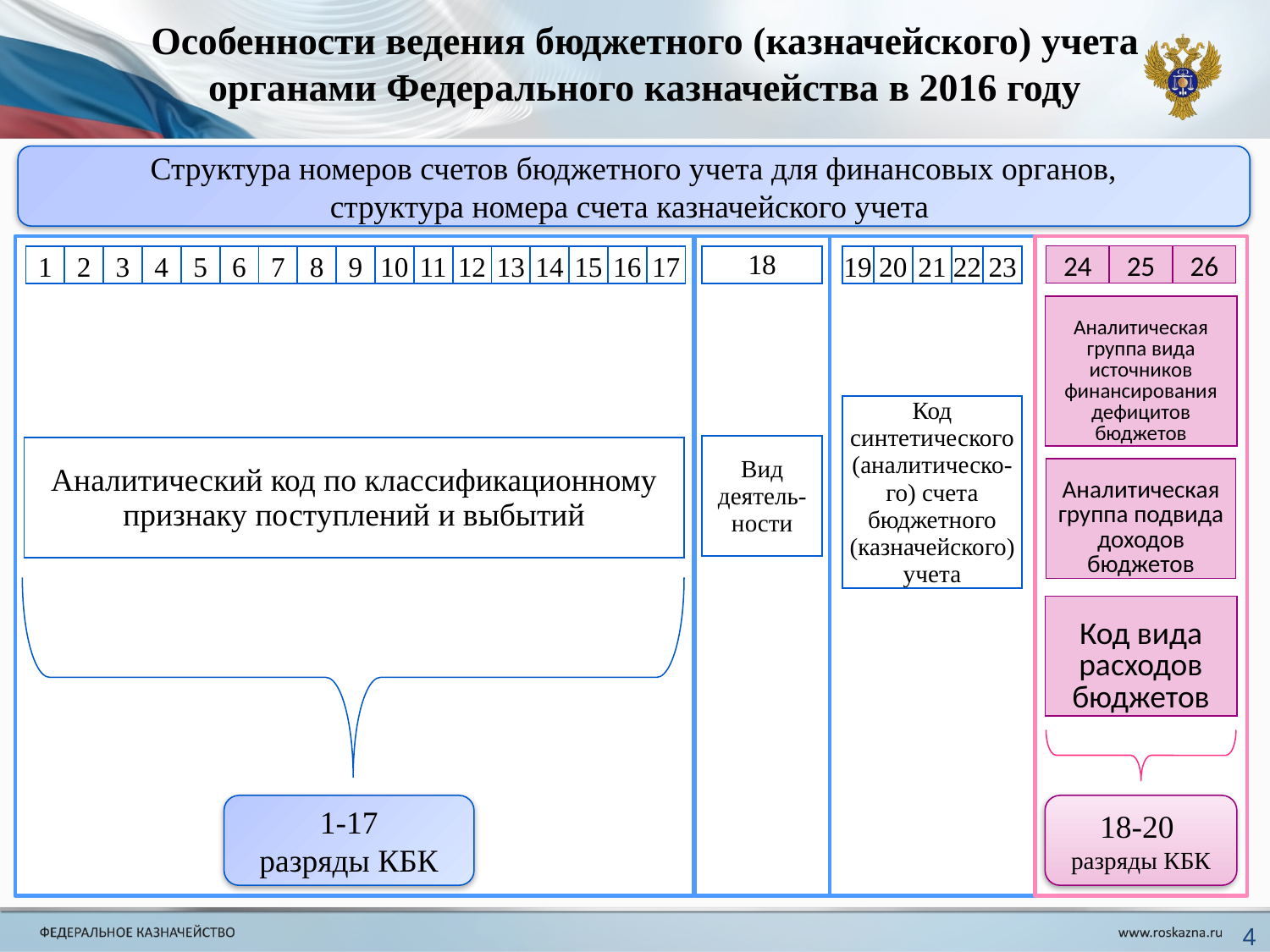

Особенности ведения бюджетного (казначейского) учета органами Федерального казначейства в 2016 году
Структура номеров счетов бюджетного учета для финансовых органов,
структура номера счета казначейского учета

| 1 | 2 | 3 | 4 | 5 | 6 | 7 | 8 | 9 | 10 | 11 | 12 | 13 | 14 | 15 | 16 | 17 |
| --- | --- | --- | --- | --- | --- | --- | --- | --- | --- | --- | --- | --- | --- | --- | --- | --- |
| 18 |
| --- |
| 19 | 20 | 21 | 22 | 23 |
| --- | --- | --- | --- | --- |
| 24 | 25 | 26 |
| --- | --- | --- |
| Аналитическая группа вида источников финансирования дефицитов бюджетов |
| --- |

| Код синтетического (аналитическо-го) счета бюджетного (казначейского) учета |
| --- |
| Вид деятель-ности |
| --- |
| Аналитический код по классификационному признаку поступлений и выбытий |
| --- |
| Аналитическая группа подвида доходов бюджетов |
| --- |
| Код вида расходов бюджетов |
| --- |

1-17
разряды КБК
18-20
разряды КБК
4